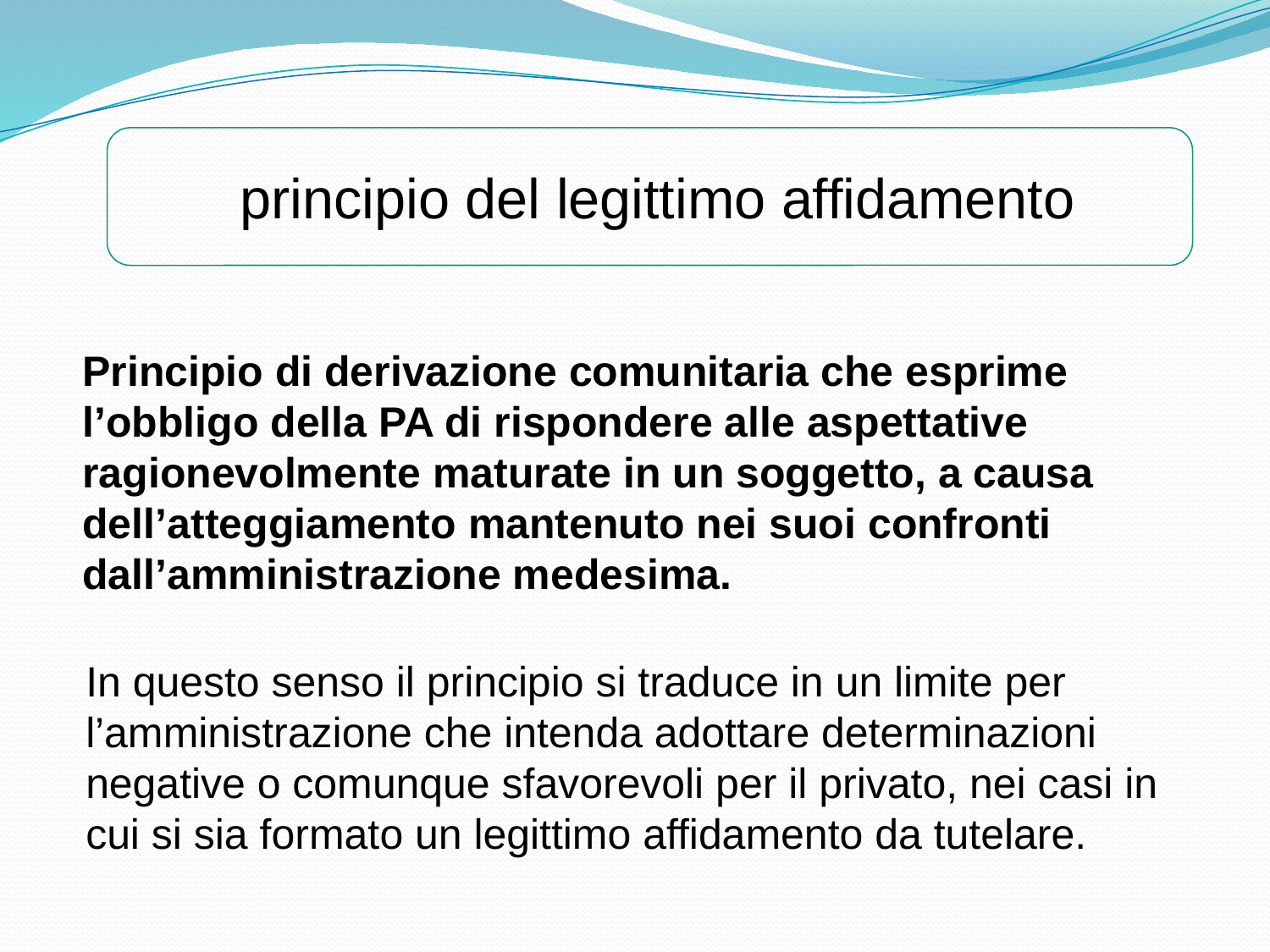

principio del legittimo affidamento
Principio di derivazione comunitaria che esprime l’obbligo della PA di rispondere alle aspettative ragionevolmente maturate in un soggetto, a causa dell’atteggiamento mantenuto nei suoi confronti dall’amministrazione medesima.
In questo senso il principio si traduce in un limite per l’amministrazione che intenda adottare determinazioni negative o comunque sfavorevoli per il privato, nei casi in cui si sia formato un legittimo affidamento da tutelare.